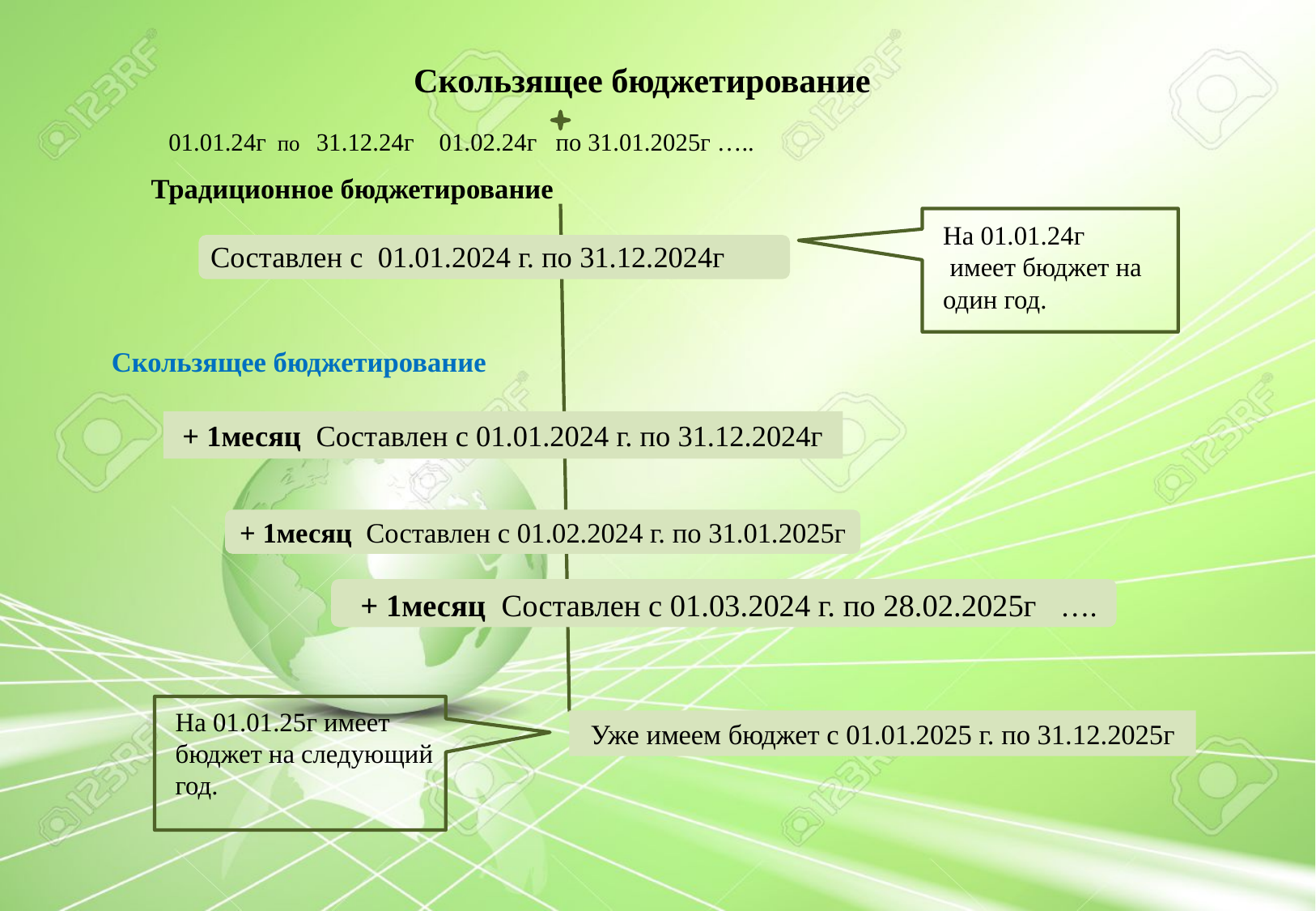

Скользящее бюджетирование

01.01.24г  по   31.12.24г    01.02.24г   по 31.01.2025г …..
Традиционное бюджетирование

На 01.01.24г
 имеет бюджет на один год.
Составлен с  01.01.2024 г. по 31.12.2024г

Скользящее бюджетирование
+ 1месяц  Составлен с 01.01.2024 г. по 31.12.2024г
+ 1месяц  Составлен с 01.02.2024 г. по 31.01.2025г

+ 1месяц  Составлен с 01.03.2024 г. по 28.02.2025г   ….

На 01.01.25г имеет бюджет на следующий год.

Уже имеем бюджет с 01.01.2025 г. по 31.12.2025г